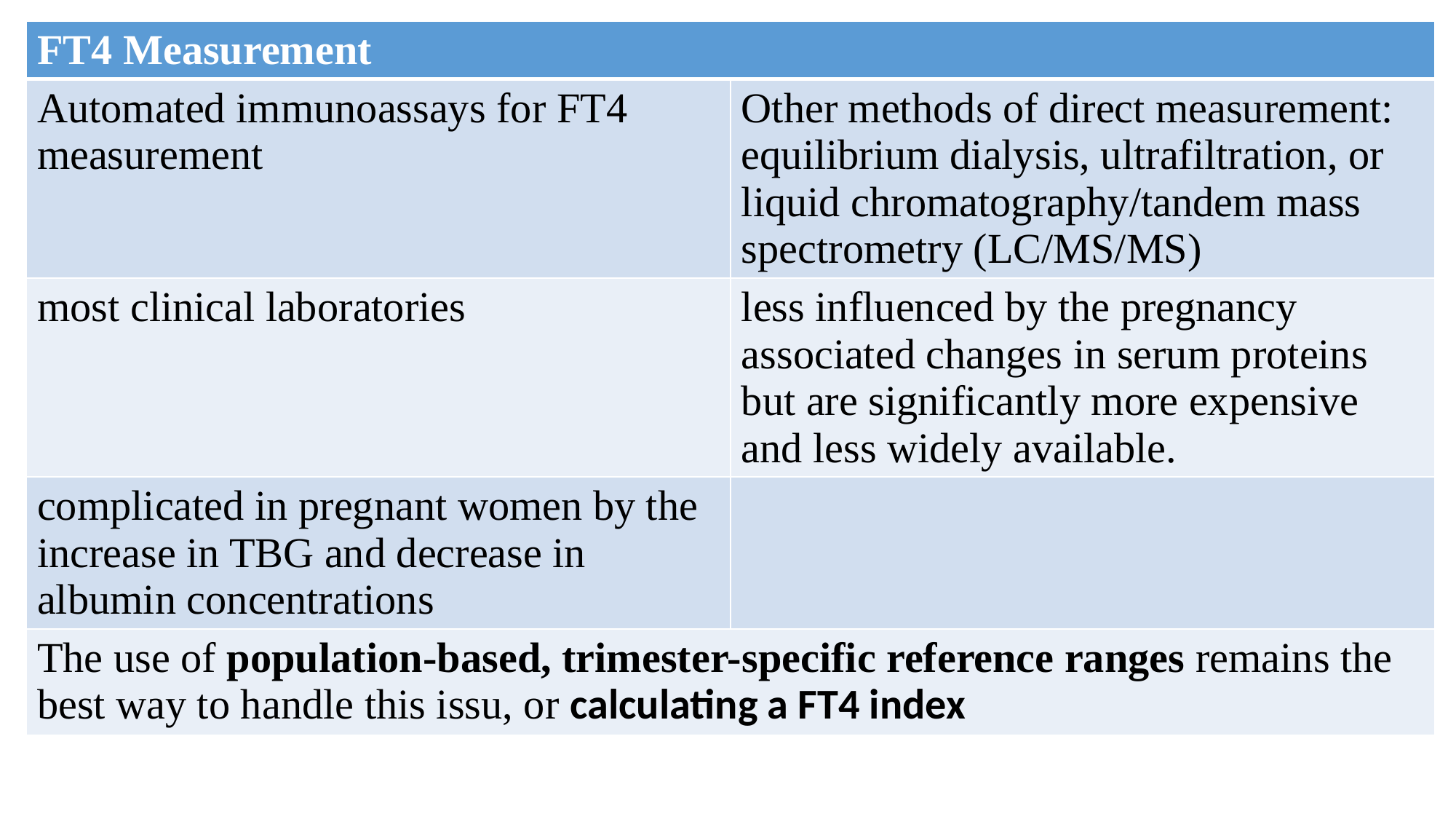

| FT4 Measurement |  |
| --- | --- |
| Automated immunoassays for FT4 measurement | Other methods of direct measurement: equilibrium dialysis, ultrafiltration, or liquid chromatography/tandem mass spectrometry (LC/MS/MS) |
| most clinical laboratories | less influenced by the pregnancy associated changes in serum proteins but are significantly more expensive and less widely available. |
| complicated in pregnant women by the increase in TBG and decrease in albumin concentrations |  |
| The use of population-based, trimester-specific reference ranges remains the best way to handle this issu, or calculating a FT4 index |  |